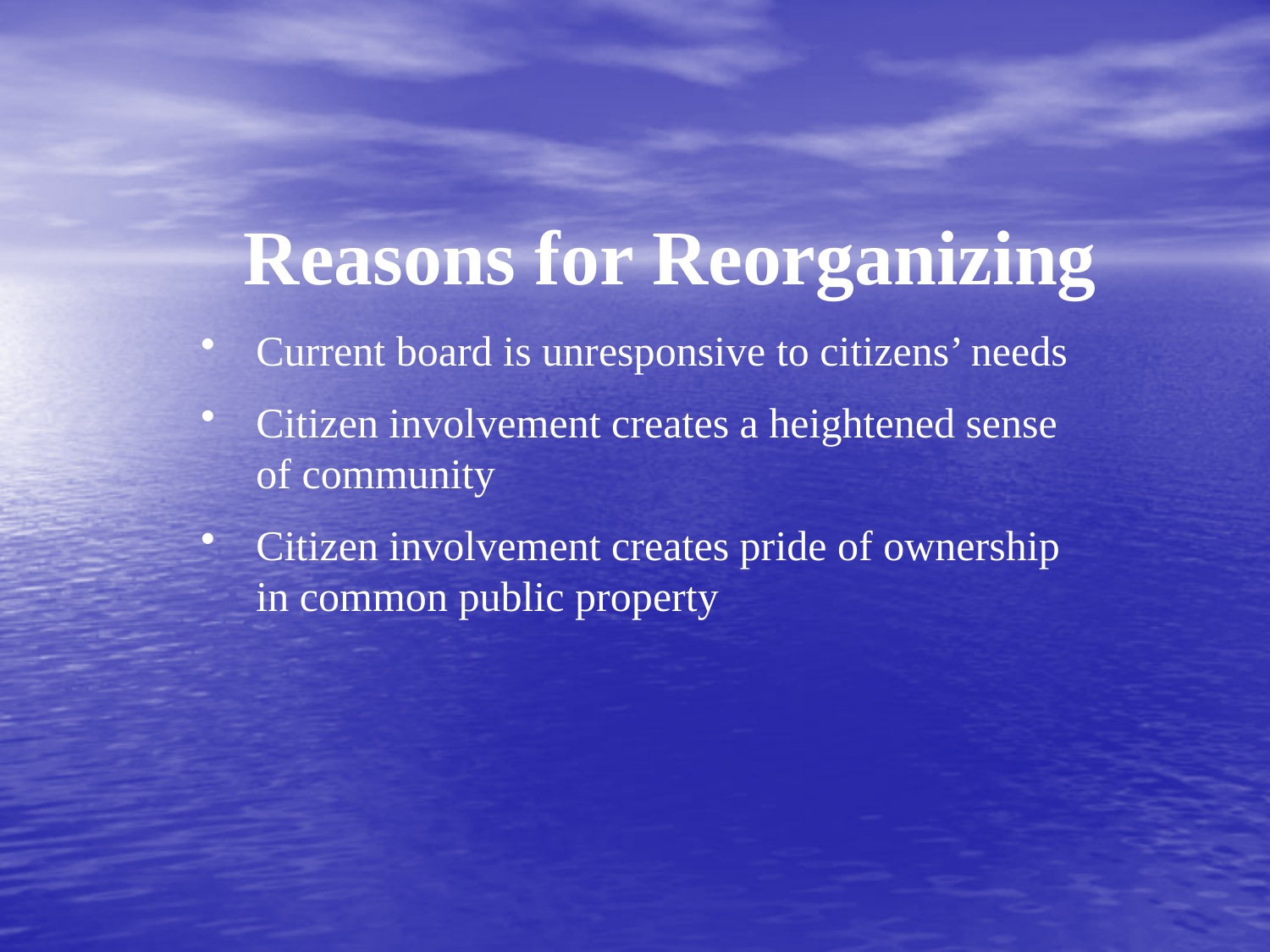

Reasons for Reorganizing
Current board is unresponsive to citizens’ needs
Citizen involvement creates a heightened sense of community
Citizen involvement creates pride of ownership in common public property